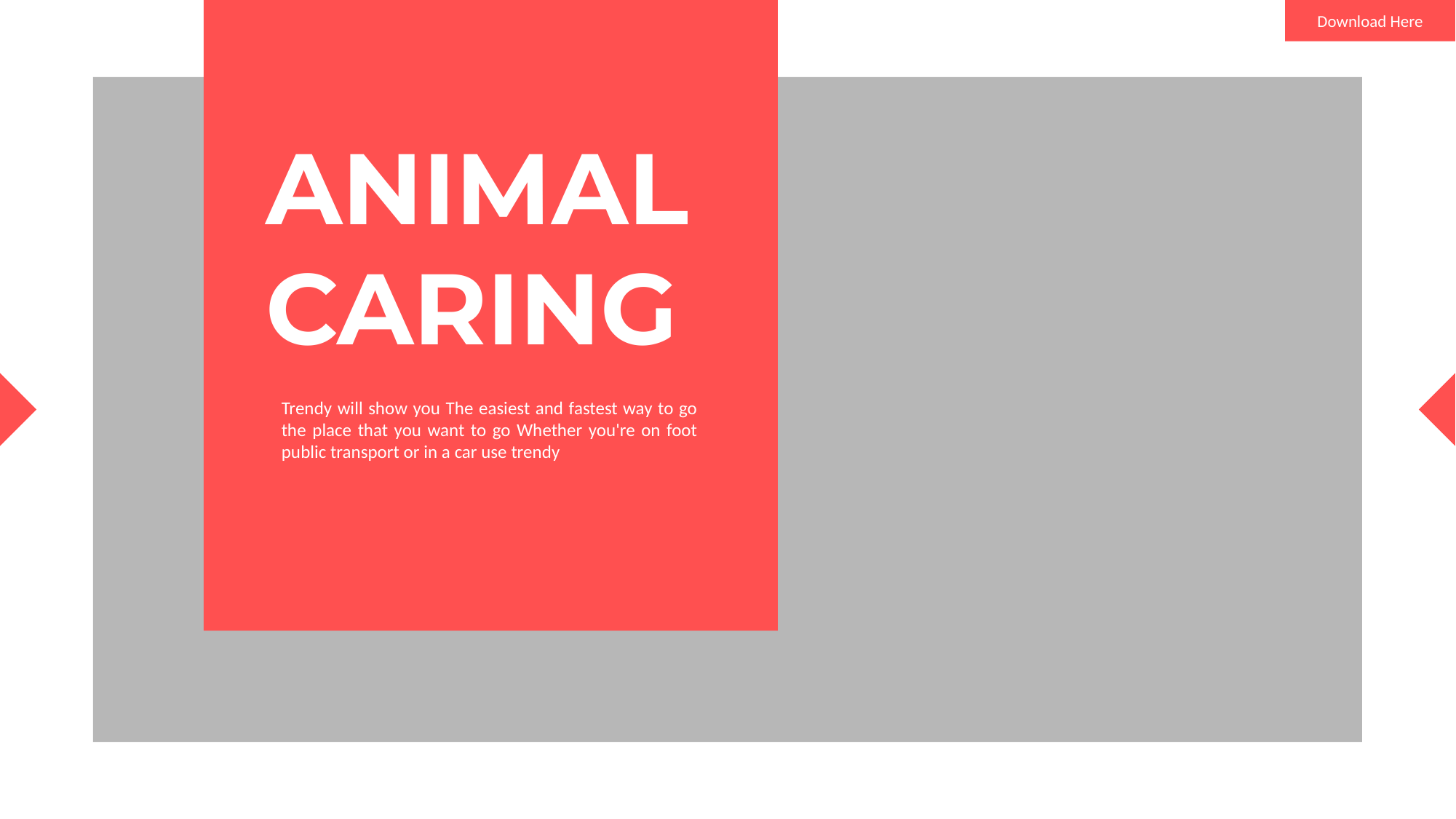

Download Here

ANIMAL CARING

Trendy will show you The easiest and fastest way to go the place that you want to go Whether you're on foot public transport or in a car use trendy